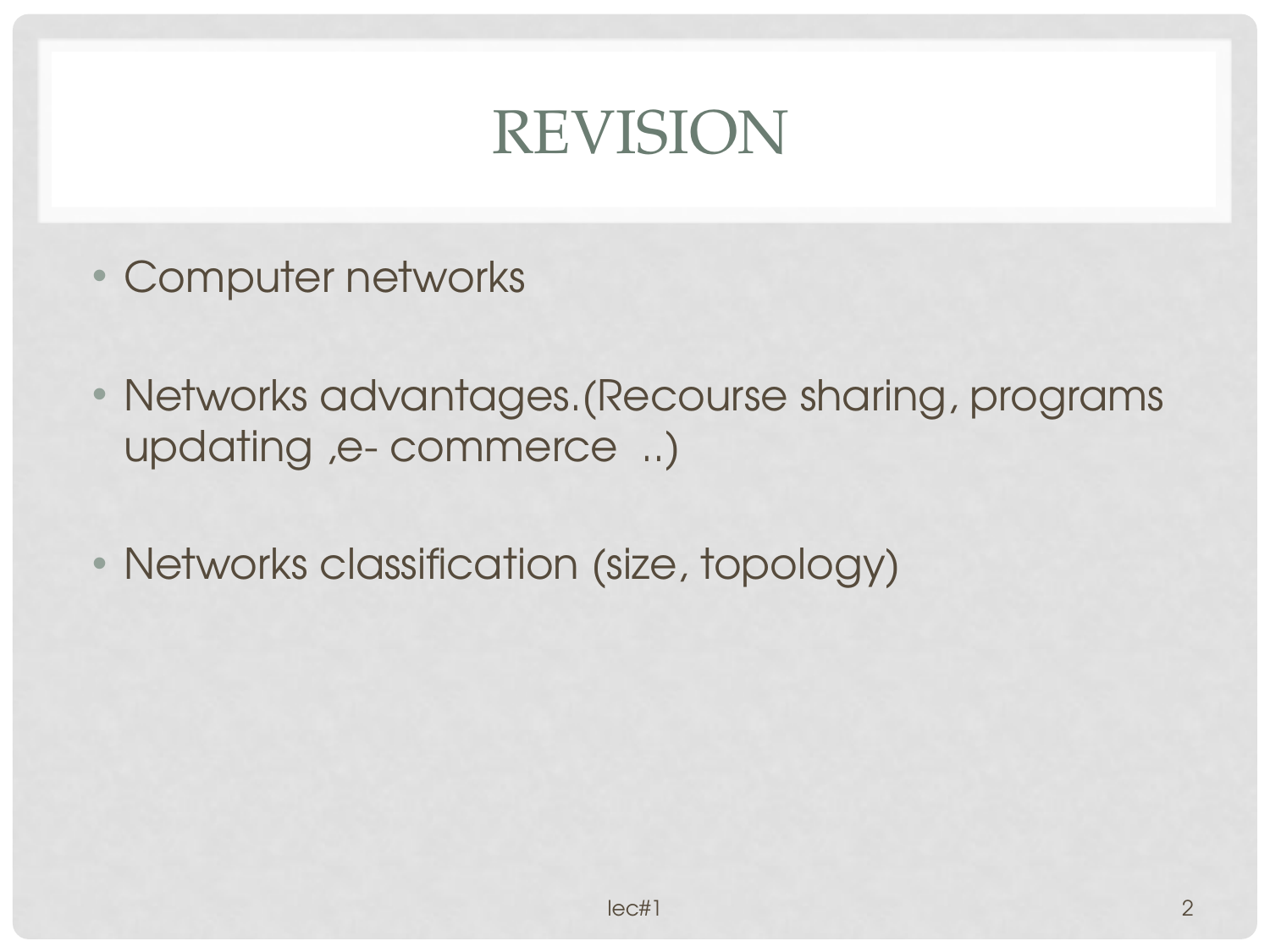

# REVISION
Computer networks

Networks advantages.(Recourse sharing, programs updating ,e- commerce  ..)

Networks classification (size, topology)

lec#1
2